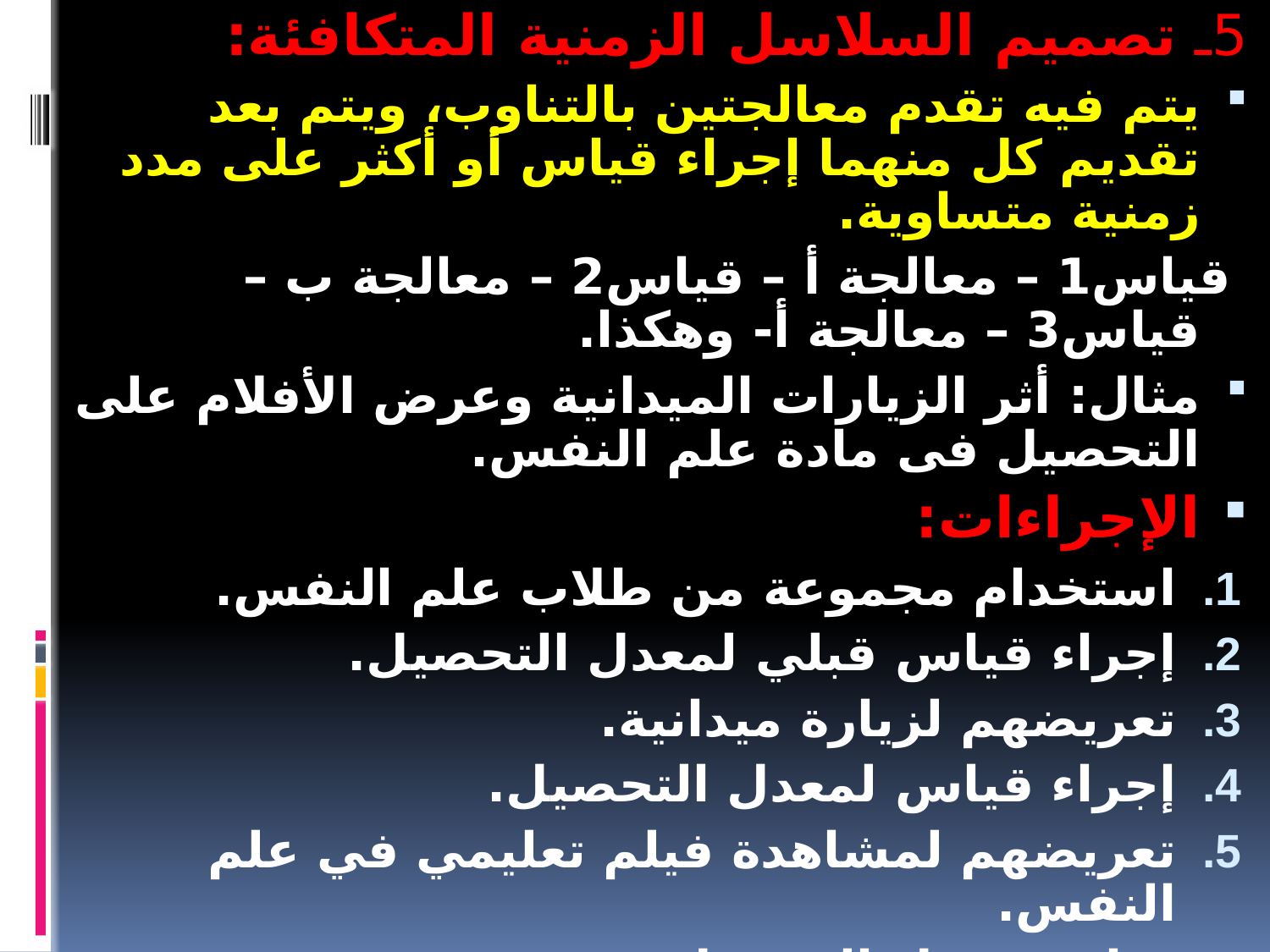

5ـ تصميم السلاسل الزمنية المتكافئة:
يتم فيه تقدم معالجتين بالتناوب، ويتم بعد تقديم كل منهما إجراء قياس أو أكثر على مدد زمنية متساوية.
 قياس1 – معالجة أ – قياس2 – معالجة ب – قياس3 – معالجة أ- وهكذا.
مثال: أثر الزيارات الميدانية وعرض الأفلام على التحصيل فى مادة علم النفس.
الإجراءات:
استخدام مجموعة من طلاب علم النفس.
إجراء قياس قبلي لمعدل التحصيل.
تعريضهم لزيارة ميدانية.
إجراء قياس لمعدل التحصيل.
تعريضهم لمشاهدة فيلم تعليمي في علم النفس.
قياس معدل التحصيل.